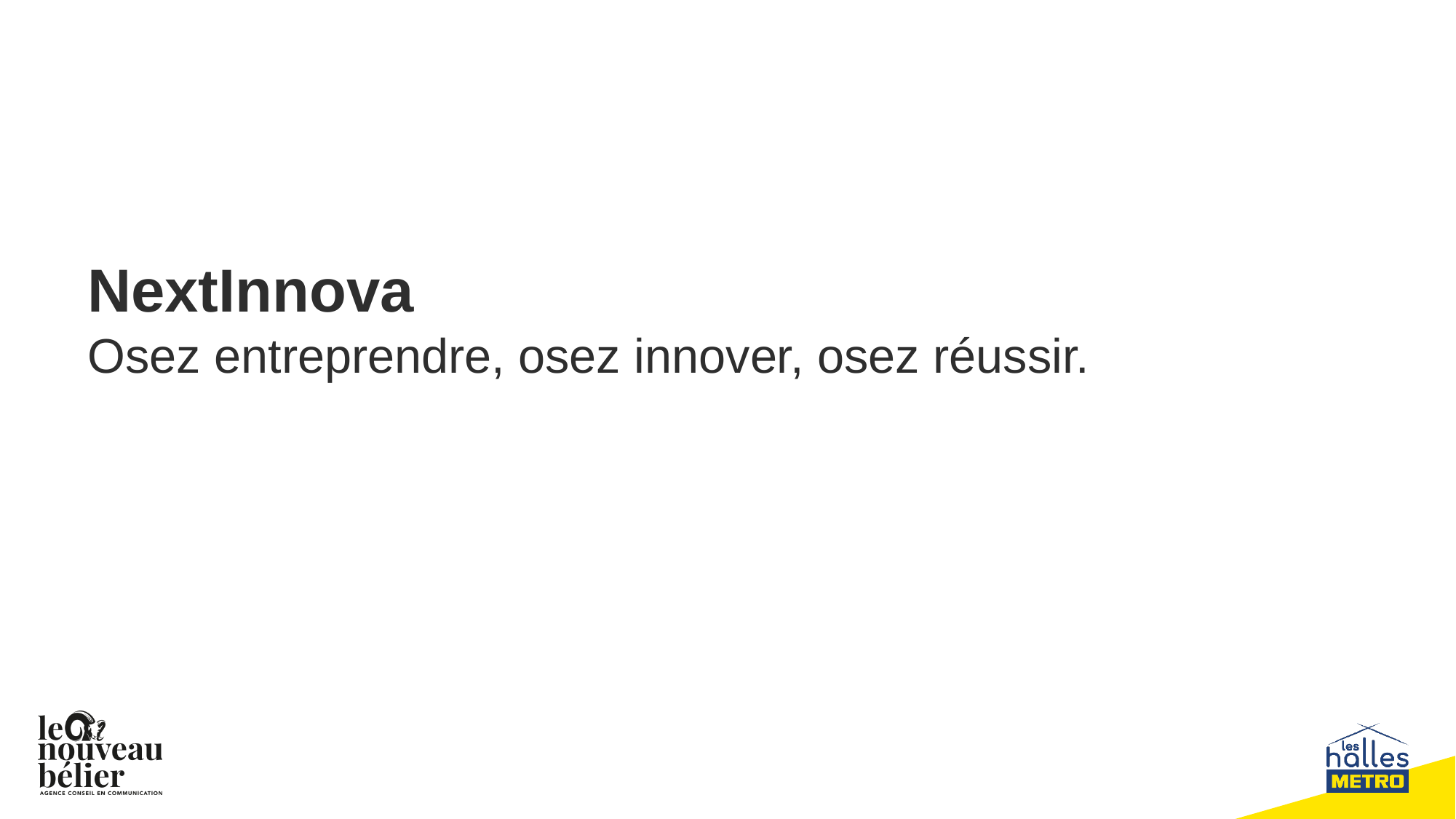

# NextInnova Osez entreprendre, osez innover, osez réussir.